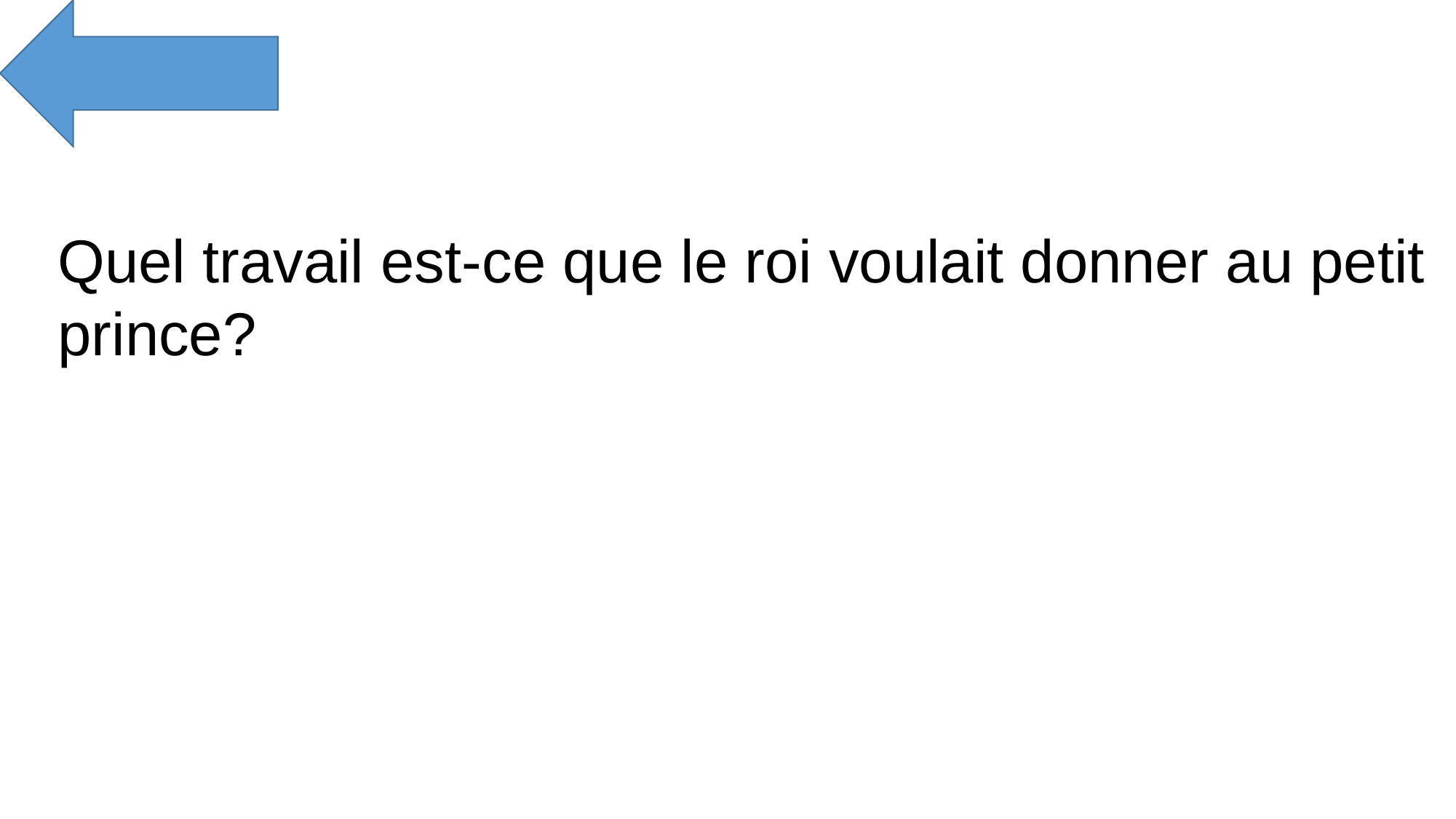

Quel travail est-ce que le roi voulait donner au petit prince?